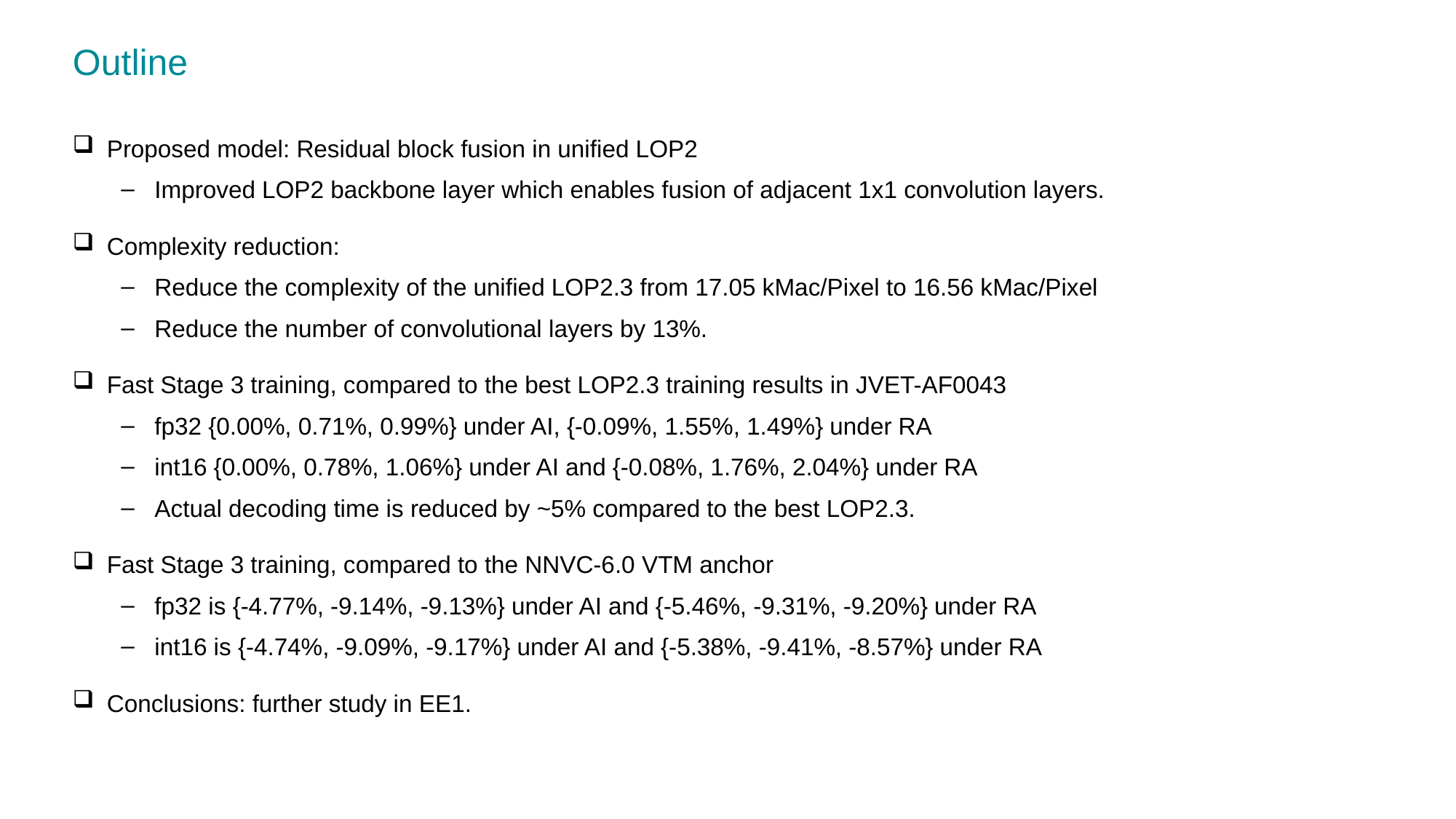

# Outline
Proposed model: Residual block fusion in unified LOP2
Improved LOP2 backbone layer which enables fusion of adjacent 1x1 convolution layers.
Complexity reduction:
Reduce the complexity of the unified LOP2.3 from 17.05 kMac/Pixel to 16.56 kMac/Pixel
Reduce the number of convolutional layers by 13%.
Fast Stage 3 training, compared to the best LOP2.3 training results in JVET-AF0043
fp32 {0.00%, 0.71%, 0.99%} under AI, {-0.09%, 1.55%, 1.49%} under RA
int16 {0.00%, 0.78%, 1.06%} under AI and {-0.08%, 1.76%, 2.04%} under RA
Actual decoding time is reduced by ~5% compared to the best LOP2.3.
Fast Stage 3 training, compared to the NNVC-6.0 VTM anchor
fp32 is {-4.77%, -9.14%, -9.13%} under AI and {-5.46%, -9.31%, -9.20%} under RA
int16 is {-4.74%, -9.09%, -9.17%} under AI and {-5.38%, -9.41%, -8.57%} under RA
Conclusions: further study in EE1.
2